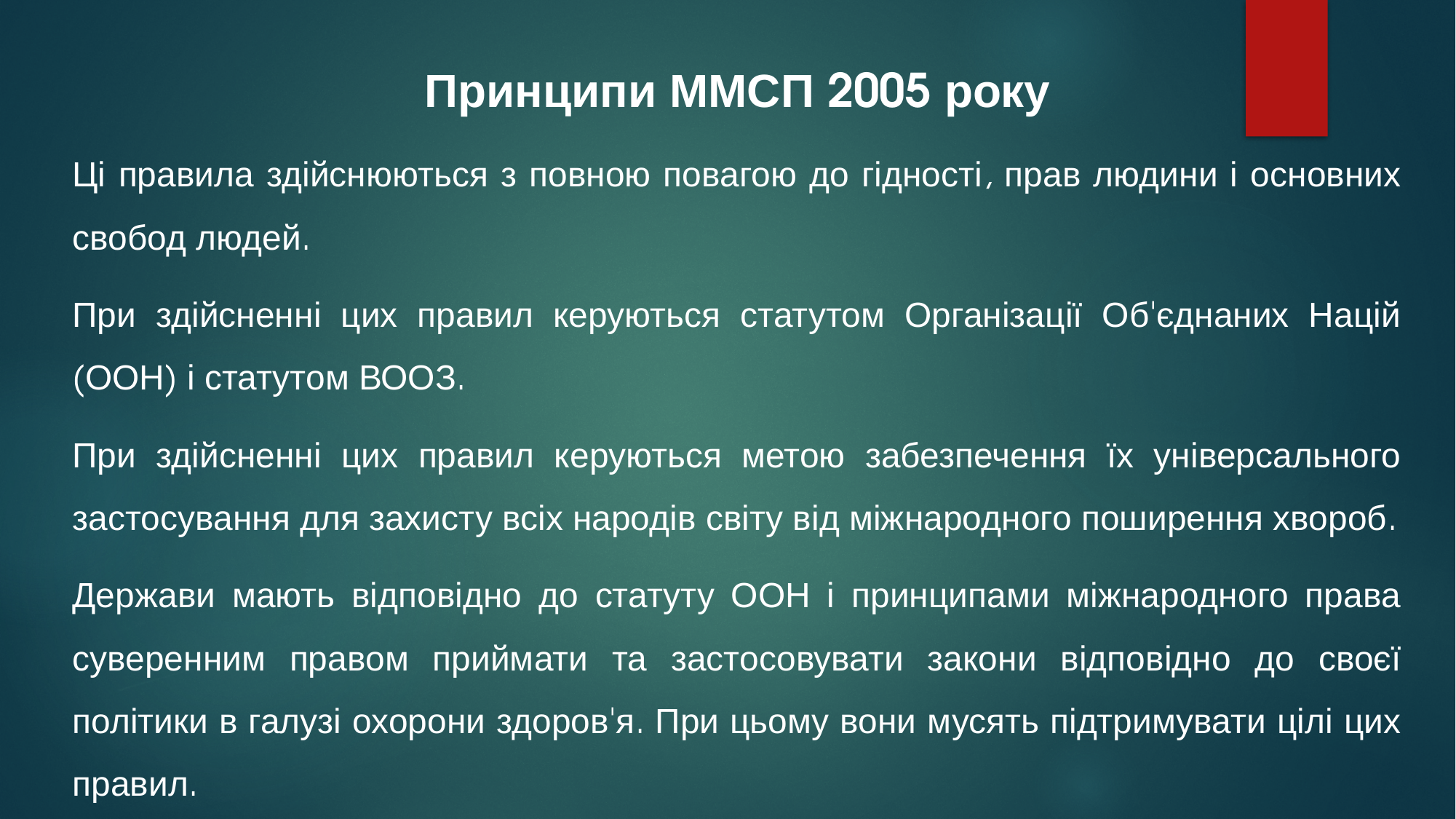

Принципи ММСП 2005 року
Ці правила здійснюються з повною повагою до гідності, прав людини і основних свобод людей.
При здійсненні цих правил керуються статутом Організації Об'єднаних Націй (ООН) і статутом ВООЗ.
При здійсненні цих правил керуються метою забезпечення їх універсального застосування для захисту всіх народів світу від міжнародного поширення хвороб.
Держави мають відповідно до статуту ООН і принципами міжнародного права суверенним правом приймати та застосовувати закони відповідно до своєї політики в галузі охорони здоров'я. При цьому вони мусять підтримувати цілі цих правил.